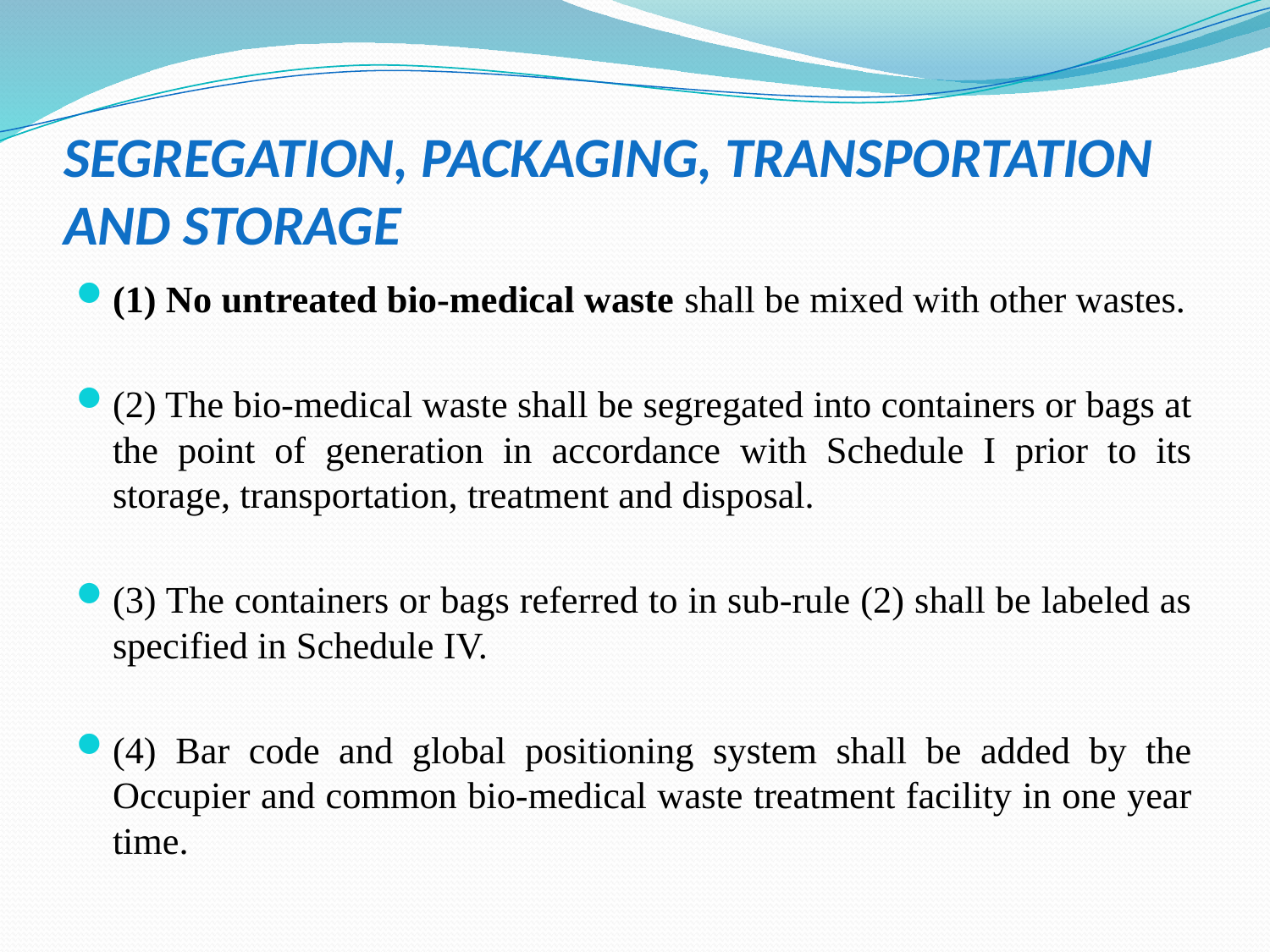

# SEGREGATION, PACKAGING, TRANSPORTATION AND STORAGE
(1) No untreated bio-medical waste shall be mixed with other wastes.

(2) The bio-medical waste shall be segregated into containers or bags at the point of generation in accordance with Schedule I prior to its storage, transportation, treatment and disposal.

(3) The containers or bags referred to in sub-rule (2) shall be labeled as specified in Schedule IV.

(4) Bar code and global positioning system shall be added by the Occupier and common bio-medical waste treatment facility in one year time.